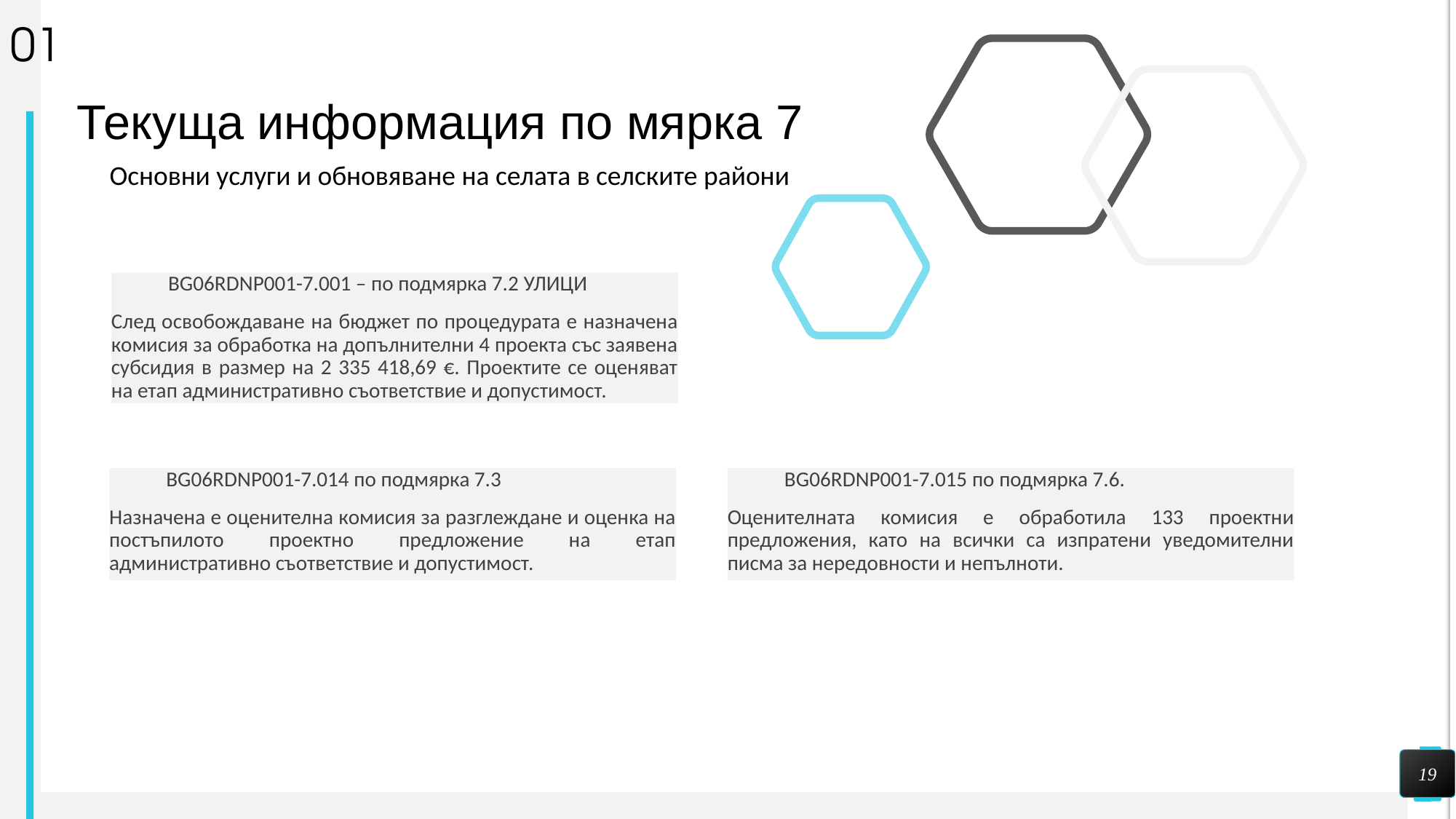

01

Текуща информация по мярка 7

Основни услуги и обновяване на селата в селските райони

            BG06RDNP001-7.001 – по подмярка 7.2 УЛИЦИ
След освобождаване на бюджет по процедурата е назначена комисия за обработка на допълнителни 4 проекта със заявена субсидия в размер на 2 335 418,69 €. Проектите се оценяват на етап административно съответствие и допустимост.

            BG06RDNP001-7.015 по подмярка 7.6.
Оценителната комисия е обработила 133 проектни предложения, като на всички са изпратени уведомителни писма за нередовности и непълноти.
            BG06RDNP001-7.014 по подмярка 7.3
Назначена е оценителна комисия за разглеждане и оценка на постъпилото проектно предложение на етап административно съответствие и допустимост.
19